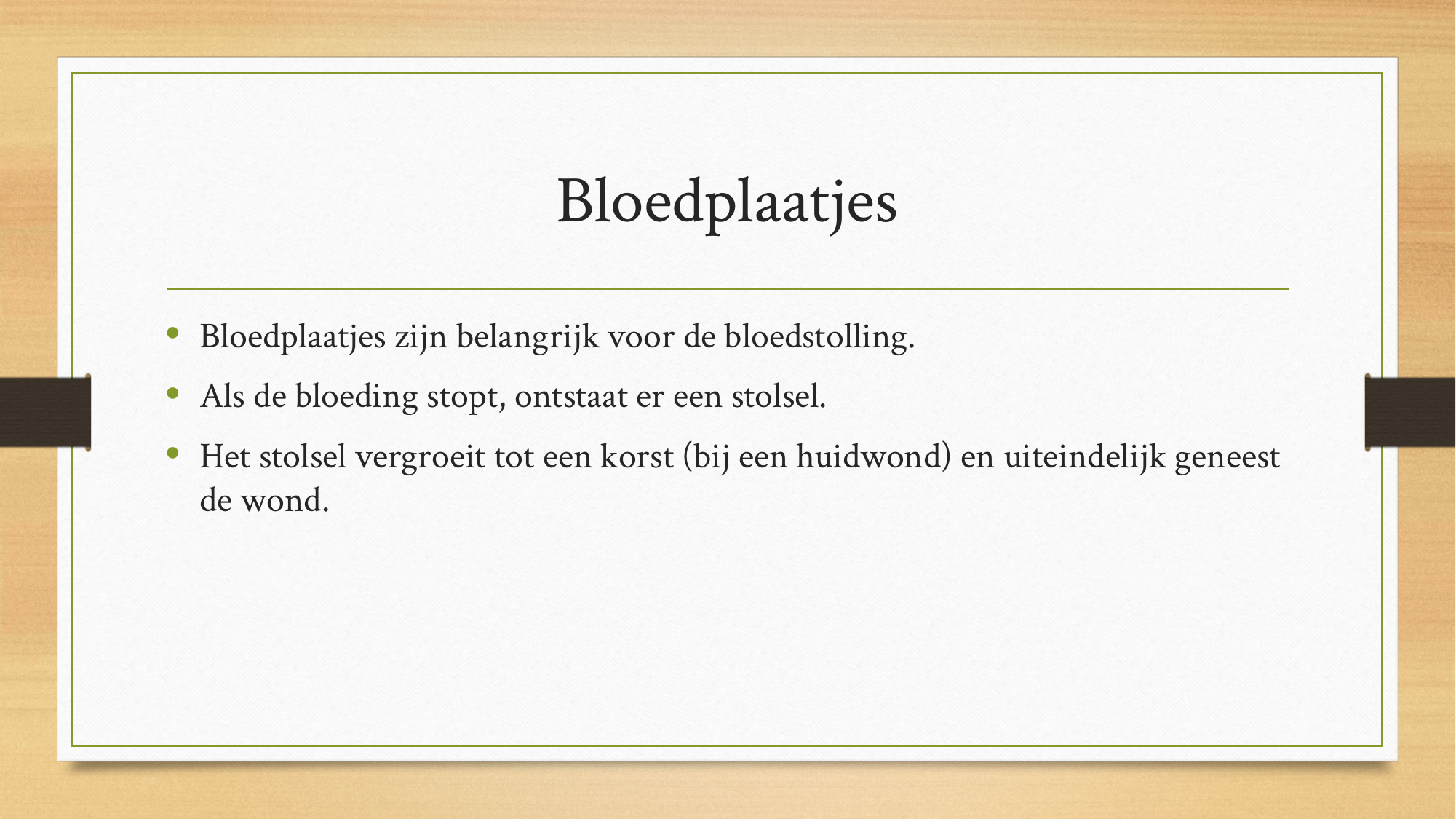

# Bloedplaatjes
Bloedplaatjes zijn belangrijk voor de bloedstolling.
Als de bloeding stopt, ontstaat er een stolsel.
Het stolsel vergroeit tot een korst (bij een huidwond) en uiteindelijk geneest de wond.